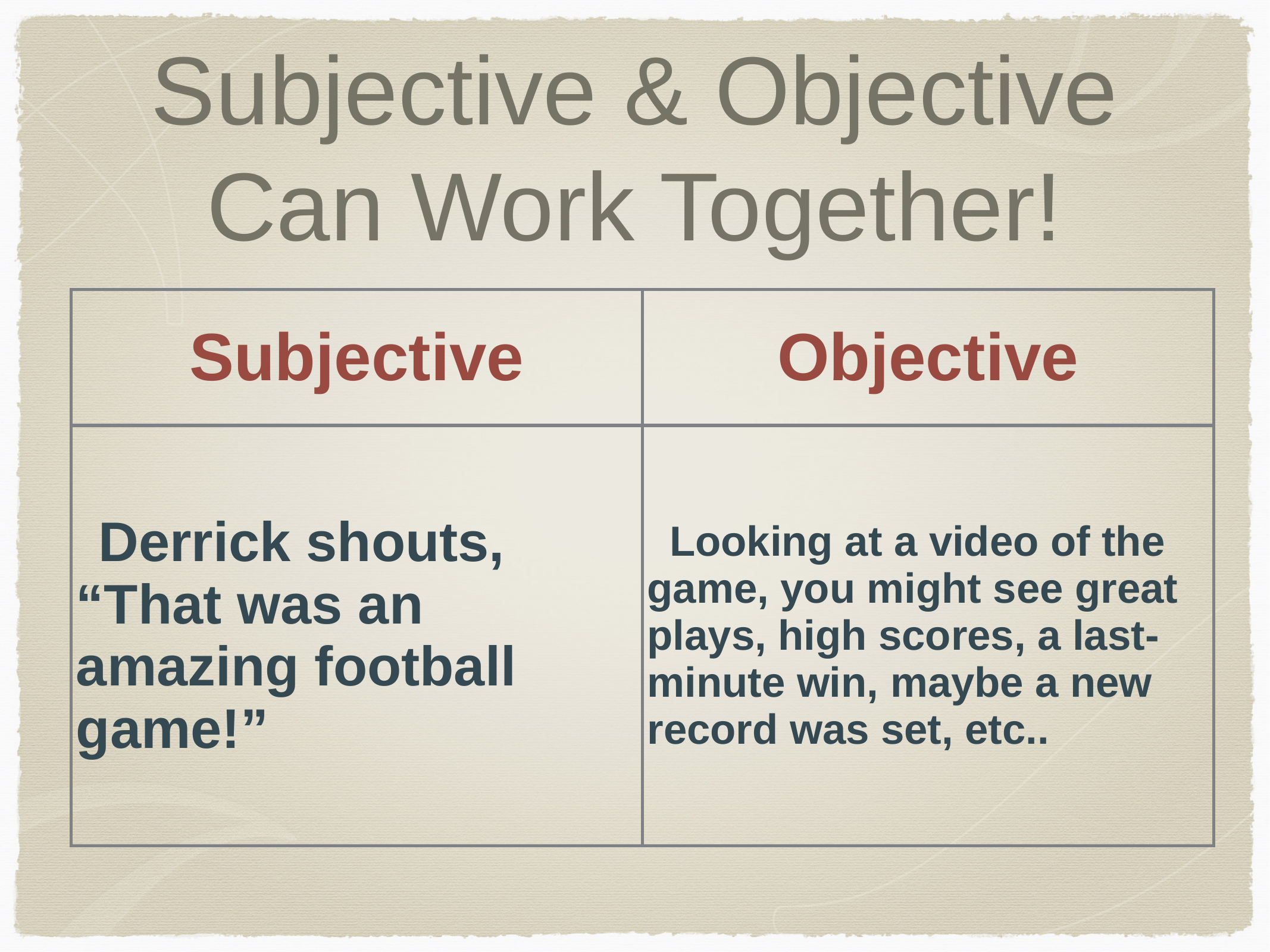

# Subjective & Objective
Can Work Together!
| Subjective | Objective |
| --- | --- |
| Derrick shouts, “That was an amazing football game!” | Looking at a video of the game, you might see great plays, high scores, a last-minute win, maybe a new record was set, etc.. |